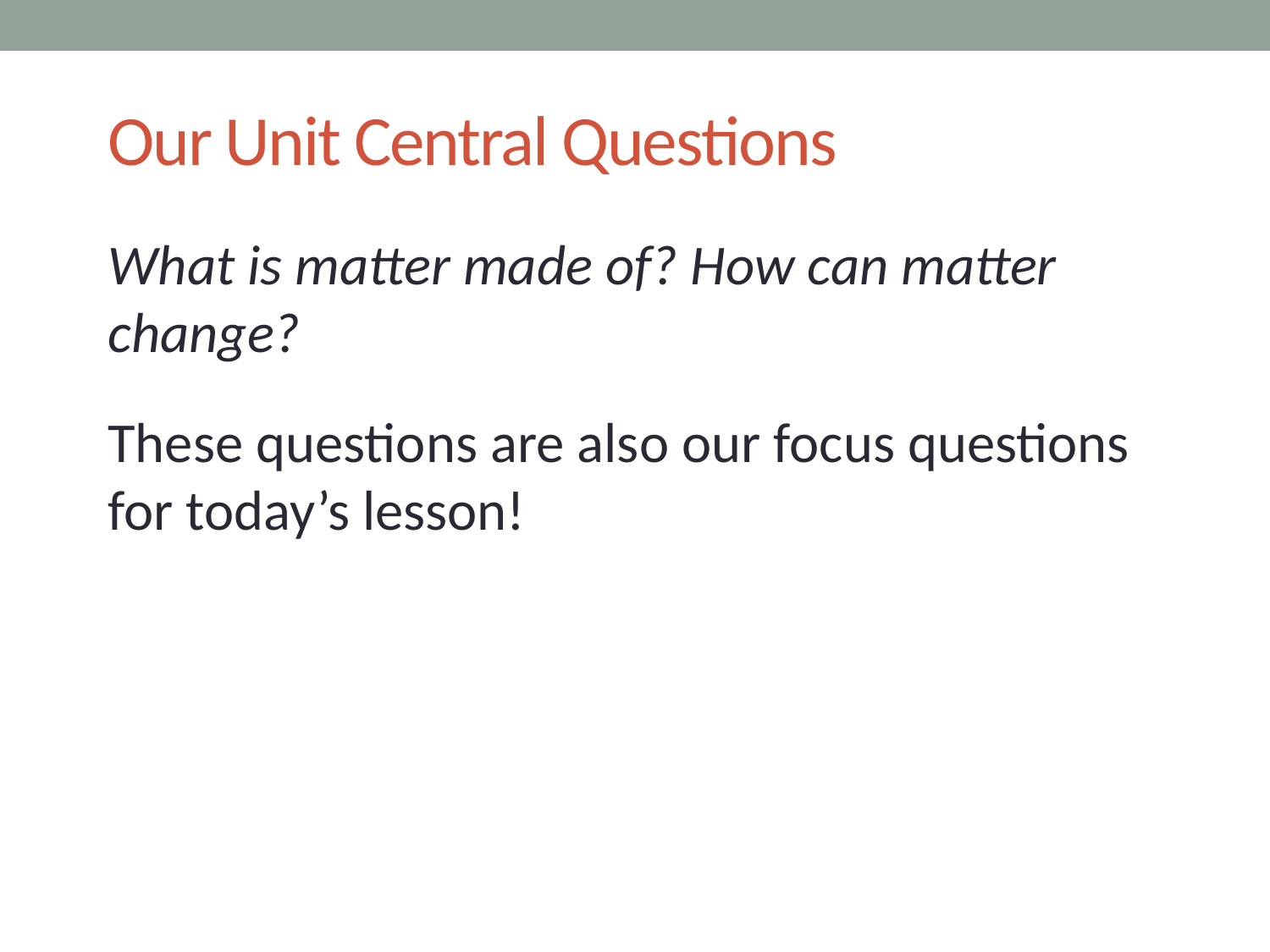

# Our Unit Central Questions
What is matter made of? How can matter change?
These questions are also our focus questions for today’s lesson!